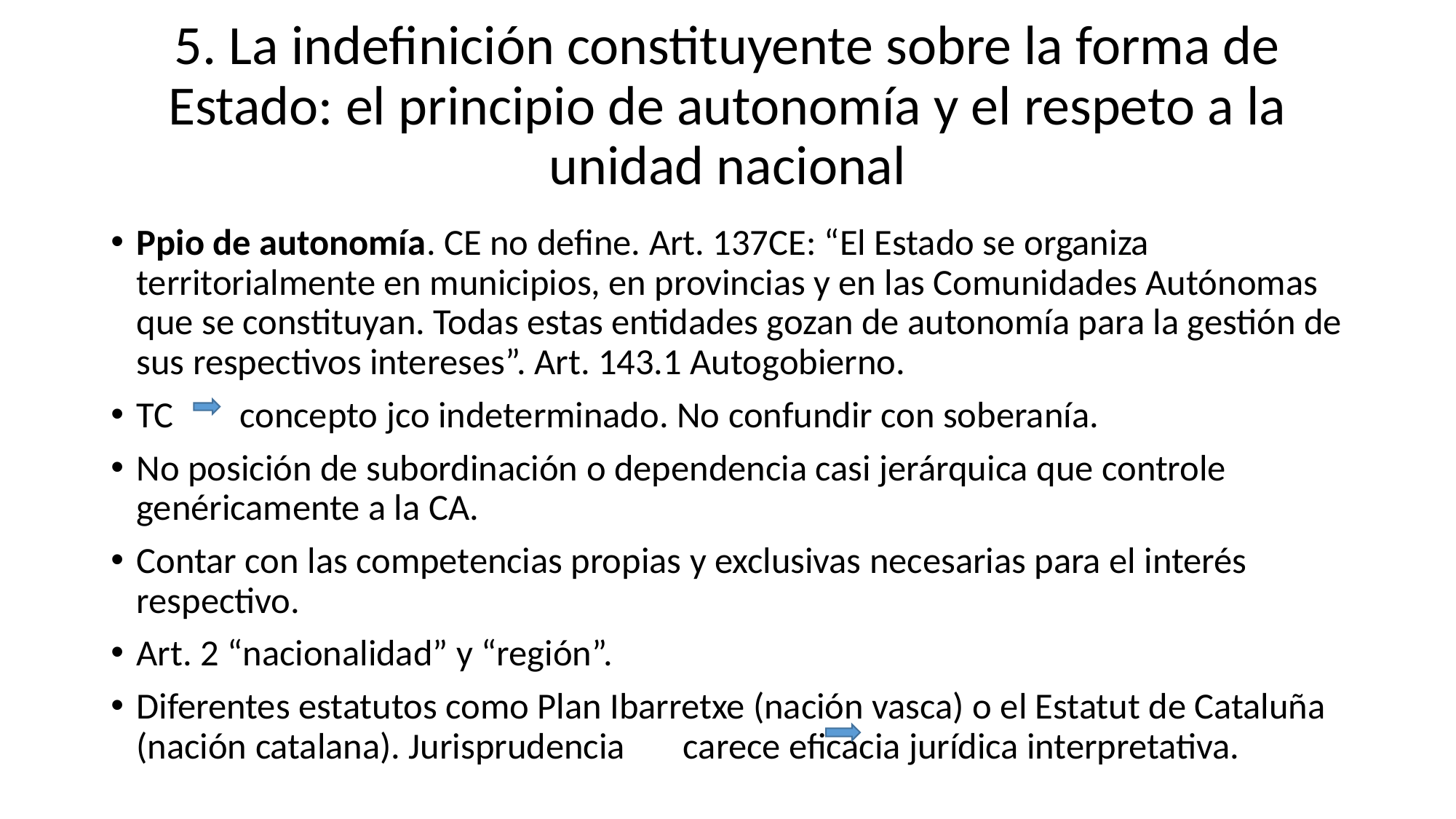

# 5. La indefinición constituyente sobre la forma de Estado: el principio de autonomía y el respeto a la unidad nacional
Ppio de autonomía. CE no define. Art. 137CE: “El Estado se organiza territorialmente en municipios, en provincias y en las Comunidades Autónomas que se constituyan. Todas estas entidades gozan de autonomía para la gestión de sus respectivos intereses”. Art. 143.1 Autogobierno.
TC	 concepto jco indeterminado. No confundir con soberanía.
No posición de subordinación o dependencia casi jerárquica que controle genéricamente a la CA.
Contar con las competencias propias y exclusivas necesarias para el interés respectivo.
Art. 2 “nacionalidad” y “región”.
Diferentes estatutos como Plan Ibarretxe (nación vasca) o el Estatut de Cataluña (nación catalana). Jurisprudencia       carece eficacia jurídica interpretativa.